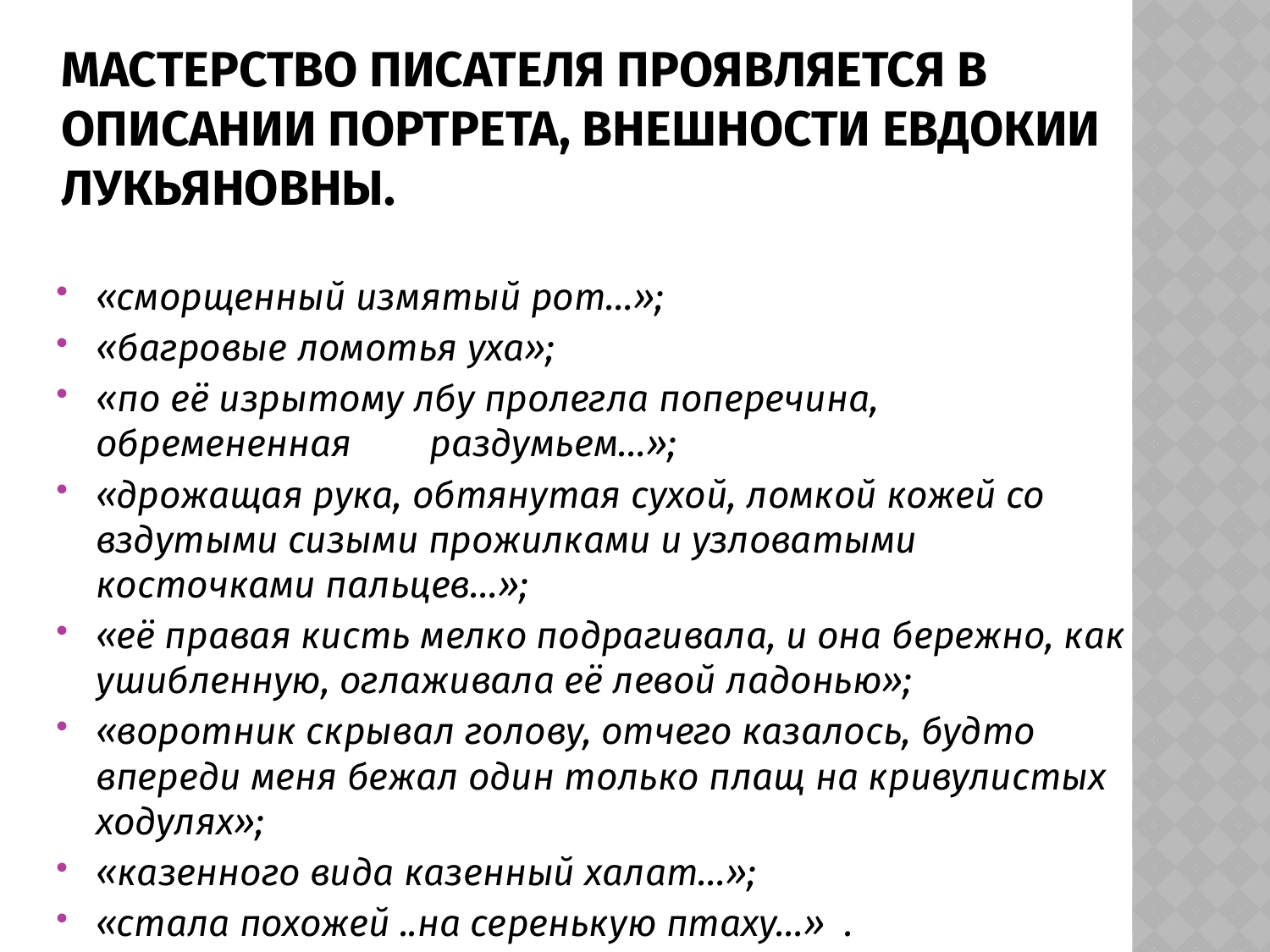

# Мастерство писателя проявляется в описании портрета, внешности Евдокии Лукьяновны.
«сморщенный измятый рот…»;
«багровые ломотья уха»;
«по её изрытому лбу пролегла поперечина, обремененная        раздумьем…»;
«дрожащая рука, обтянутая сухой, ломкой кожей со вздутыми сизыми прожилками и узловатыми косточками пальцев…»;
«её правая кисть мелко подрагивала, и она бережно, как ушибленную, оглаживала её левой ладонью»;
«воротник скрывал голову, отчего казалось, будто впереди меня бежал один только плащ на кривулистых ходулях»;
«казенного вида казенный халат…»;
«стала похожей ..на серенькую птаху…»  .